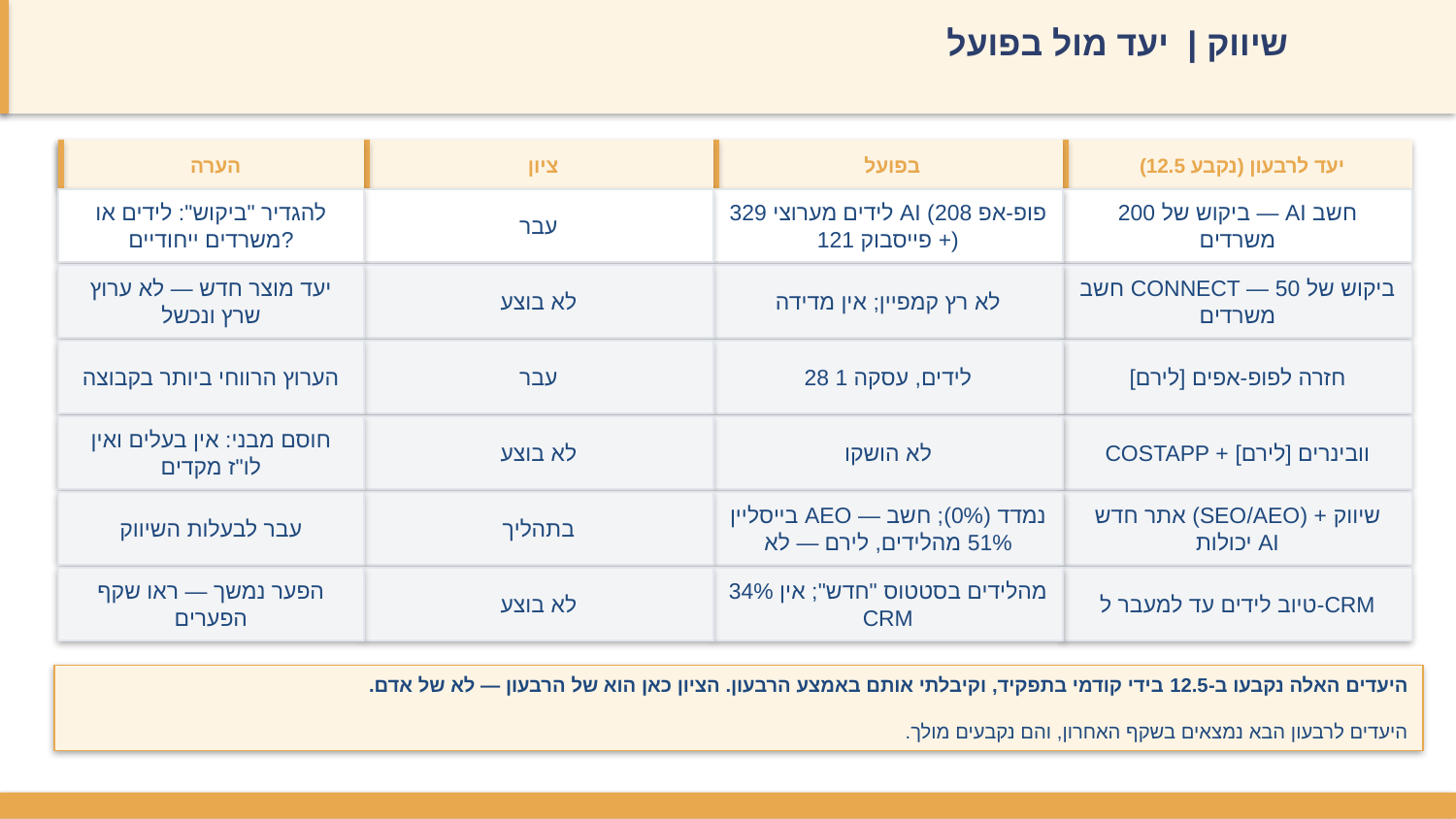

שיווק |  יעד מול בפועל

הערה
ציון
בפועל
יעד לרבעון (נקבע 12.5)
להגדיר "ביקוש": לידים או משרדים ייחודיים?
עבר
329 לידים מערוצי AI (פופ-אפ 208 + פייסבוק 121)
חשב AI — ביקוש של 200 משרדים
יעד מוצר חדש — לא ערוץ שרץ ונכשל
לא בוצע
לא רץ קמפיין; אין מדידה
חשב CONNECT — ביקוש של 50 משרדים
הערוץ הרווחי ביותר בקבוצה
עבר
28 לידים, עסקה 1
חזרה לפופ-אפים [לירם]
חוסם מבני: אין בעלים ואין לו"ז מקדים
לא בוצע
לא הושקו
COSTAPP + וובינרים [לירם]
עבר לבעלות השיווק
בתהליך
בייסליין AEO נמדד (0%); חשב — 51% מהלידים, לירם — לא
אתר חדש (SEO/AEO) + שיווק יכולות AI
הפער נמשך — ראו שקף הפערים
לא בוצע
34% מהלידים בסטטוס "חדש"; אין CRM
טיוב לידים עד למעבר ל-CRM
היעדים האלה נקבעו ב-12.5 בידי קודמי בתפקיד, וקיבלתי אותם באמצע הרבעון. הציון כאן הוא של הרבעון — לא של אדם.
היעדים לרבעון הבא נמצאים בשקף האחרון, והם נקבעים מולך.